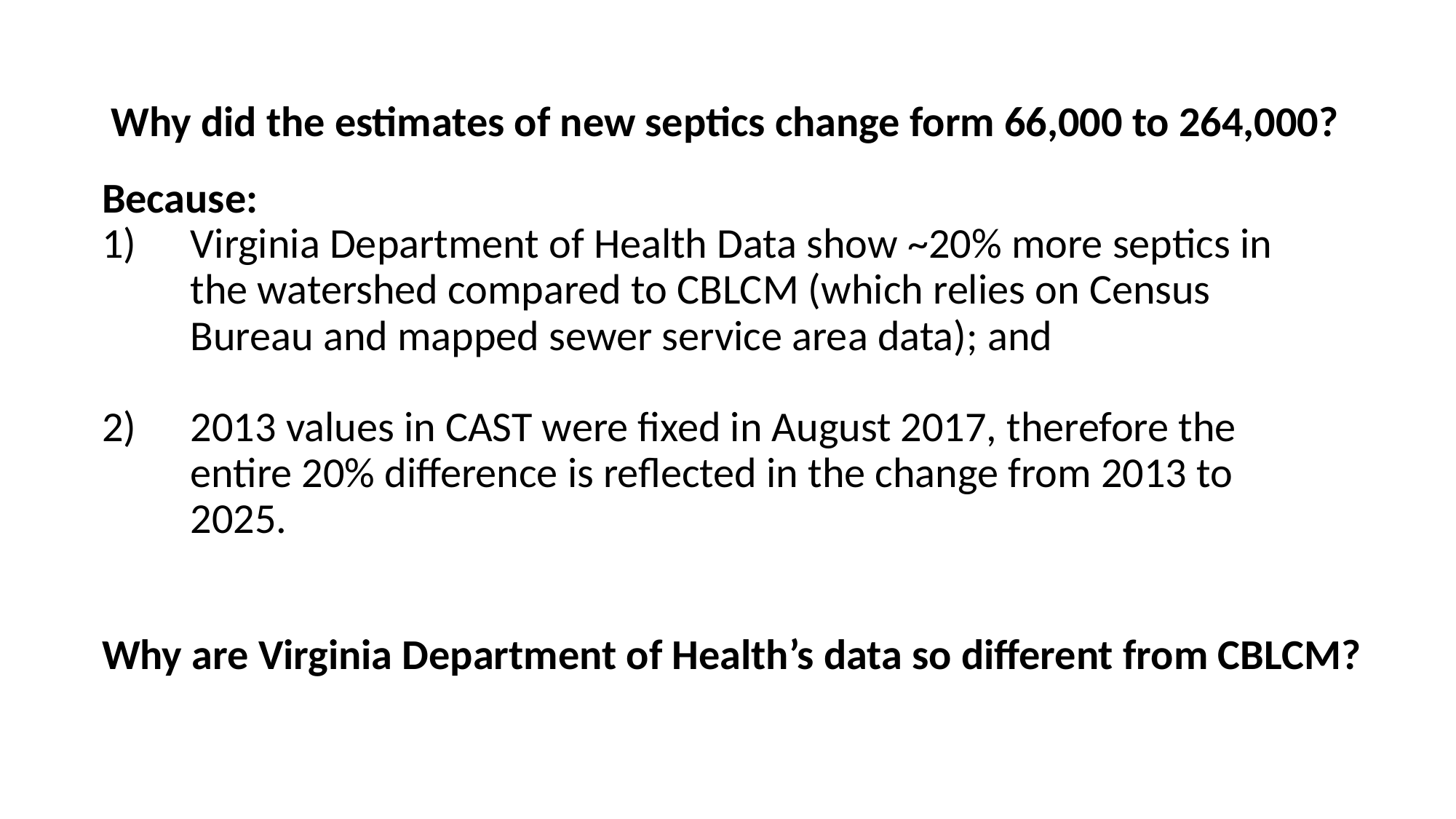

# Why did the estimates of new septics change form 66,000 to 264,000?
Because:
Virginia Department of Health Data show ~20% more septics in the watershed compared to CBLCM (which relies on Census Bureau and mapped sewer service area data); and

2013 values in CAST were fixed in August 2017, therefore the entire 20% difference is reflected in the change from 2013 to 2025.
Why are Virginia Department of Health’s data so different from CBLCM?